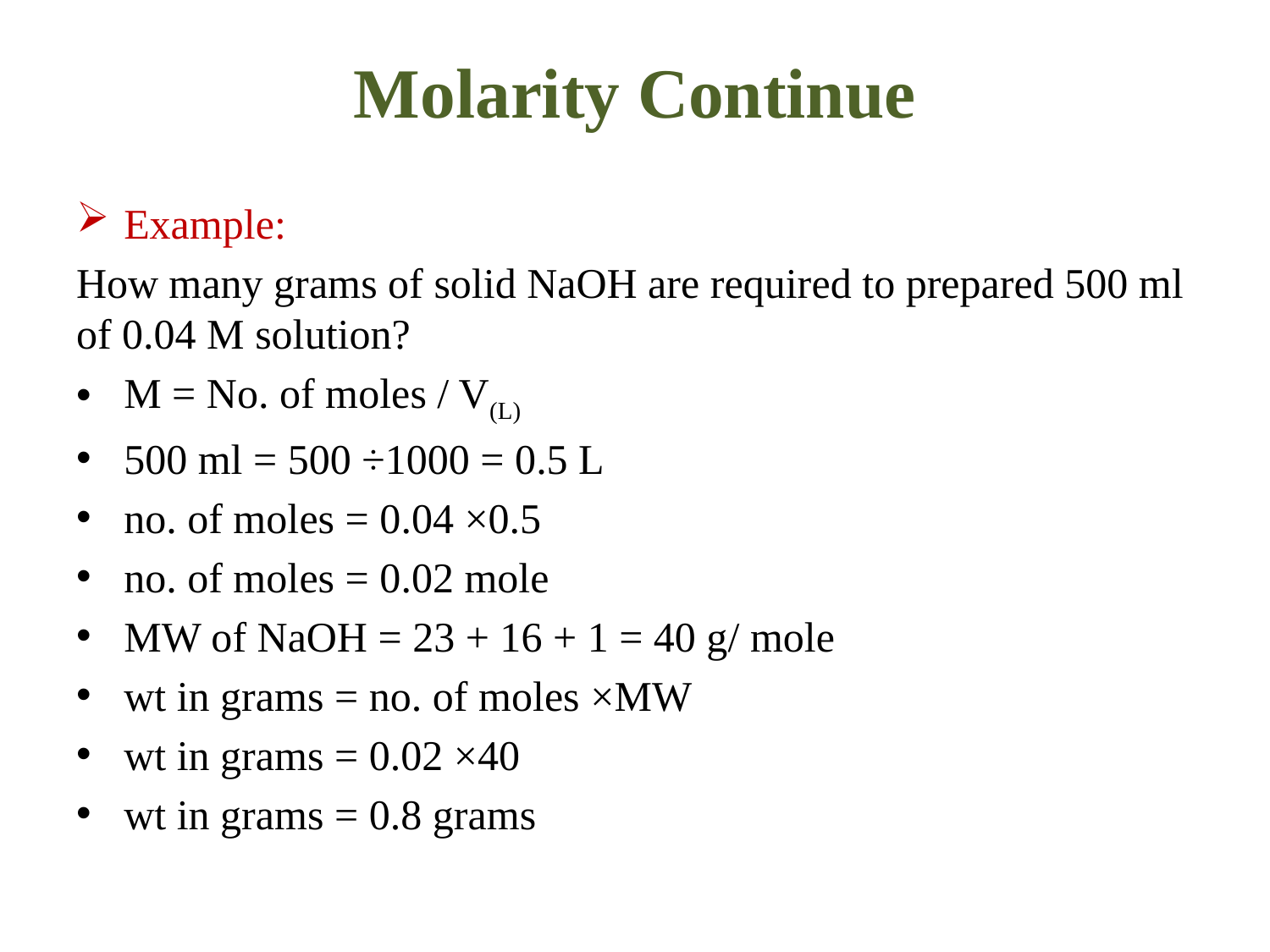

# Molarity Continue
Example:
How many grams of solid NaOH are required to prepared 500 ml of 0.04 M solution?
M = No. of moles / V(L)
500 ml = 500 ÷1000 = 0.5 L
no. of moles = 0.04 ×0.5
no. of moles = 0.02 mole
MW of NaOH = 23 + 16 + 1 = 40 g/ mole
wt in grams = no. of moles ×MW
wt in grams = 0.02 ×40
wt in grams = 0.8 grams